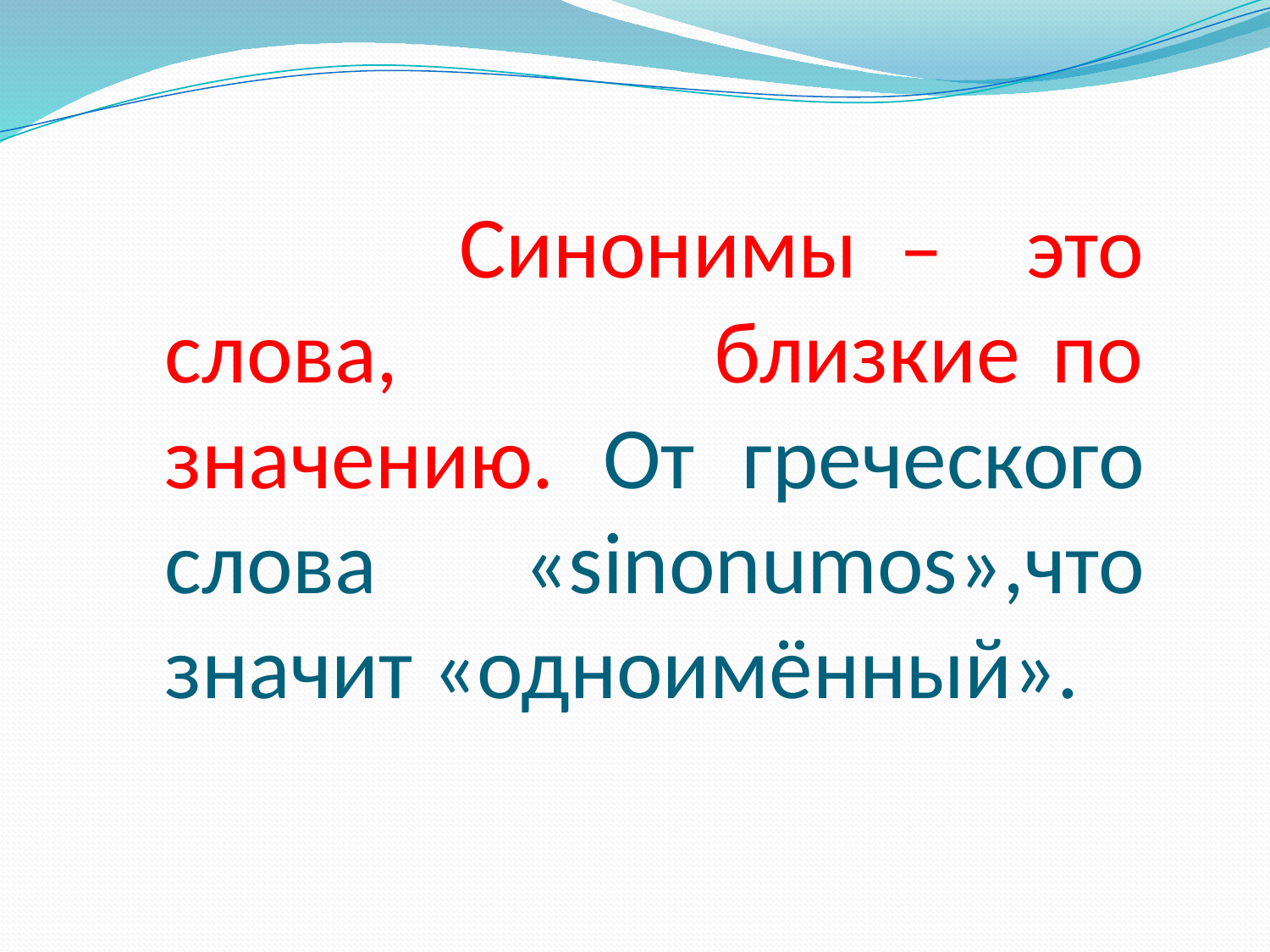

# Синонимы –  это слова,          близкие по значению. От греческого слова «sinonumos»,что значит «одноимённый».